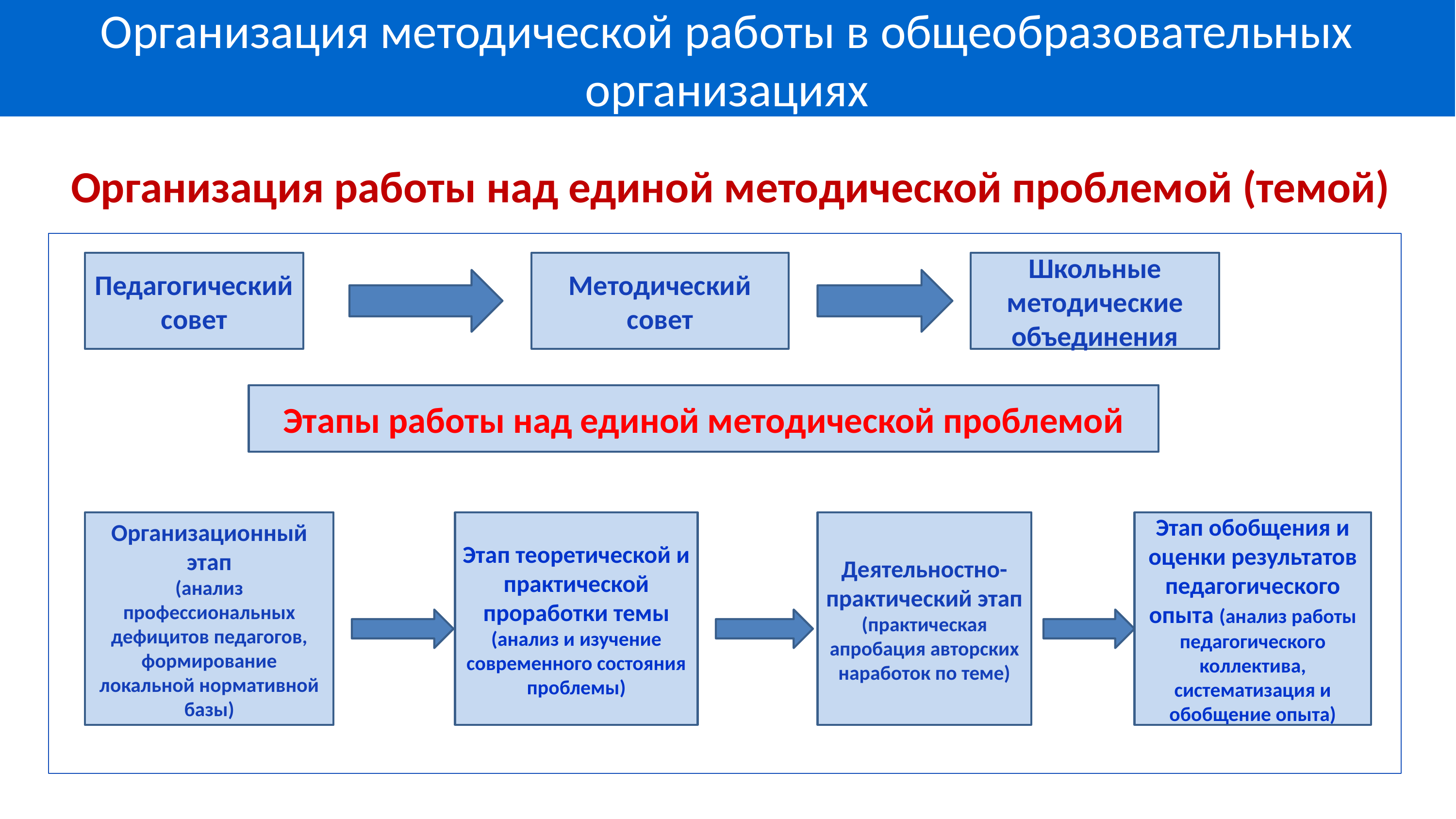

Организация методической работы в общеобразовательных организациях
Организация работы над единой методической проблемой (темой)

Педагогический совет
Методический совет
Школьные
методические объединения

Этапы работы над единой методической проблемой
Организационный этап
(анализ профессиональных дефицитов педагогов, формирование локальной нормативной базы)
Этап теоретической и практической проработки темы (анализ и изучение современного состояния проблемы)
Деятельностно-практический этап
(практическая апробация авторских наработок по теме)
Этап обобщения и оценки результатов педагогического опыта (анализ работы педагогического коллектива, систематизация и обобщение опыта)